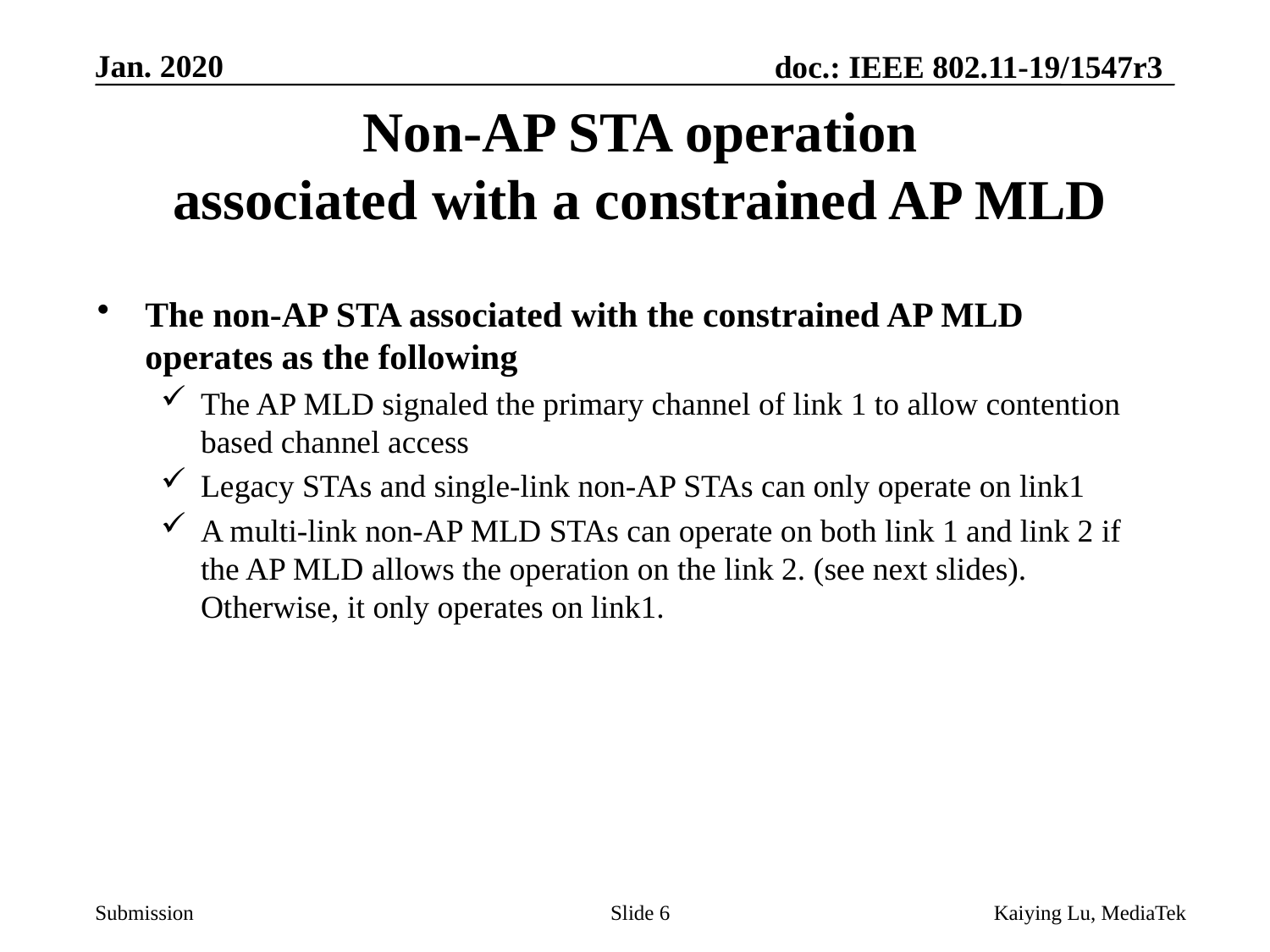

Jan. 2020
# Non-AP STA operation associated with a constrained AP MLD
The non-AP STA associated with the constrained AP MLD operates as the following
The AP MLD signaled the primary channel of link 1 to allow contention based channel access
Legacy STAs and single-link non-AP STAs can only operate on link1
A multi-link non-AP MLD STAs can operate on both link 1 and link 2 if the AP MLD allows the operation on the link 2. (see next slides). Otherwise, it only operates on link1.

Slide 6
Kaiying Lu, MediaTek